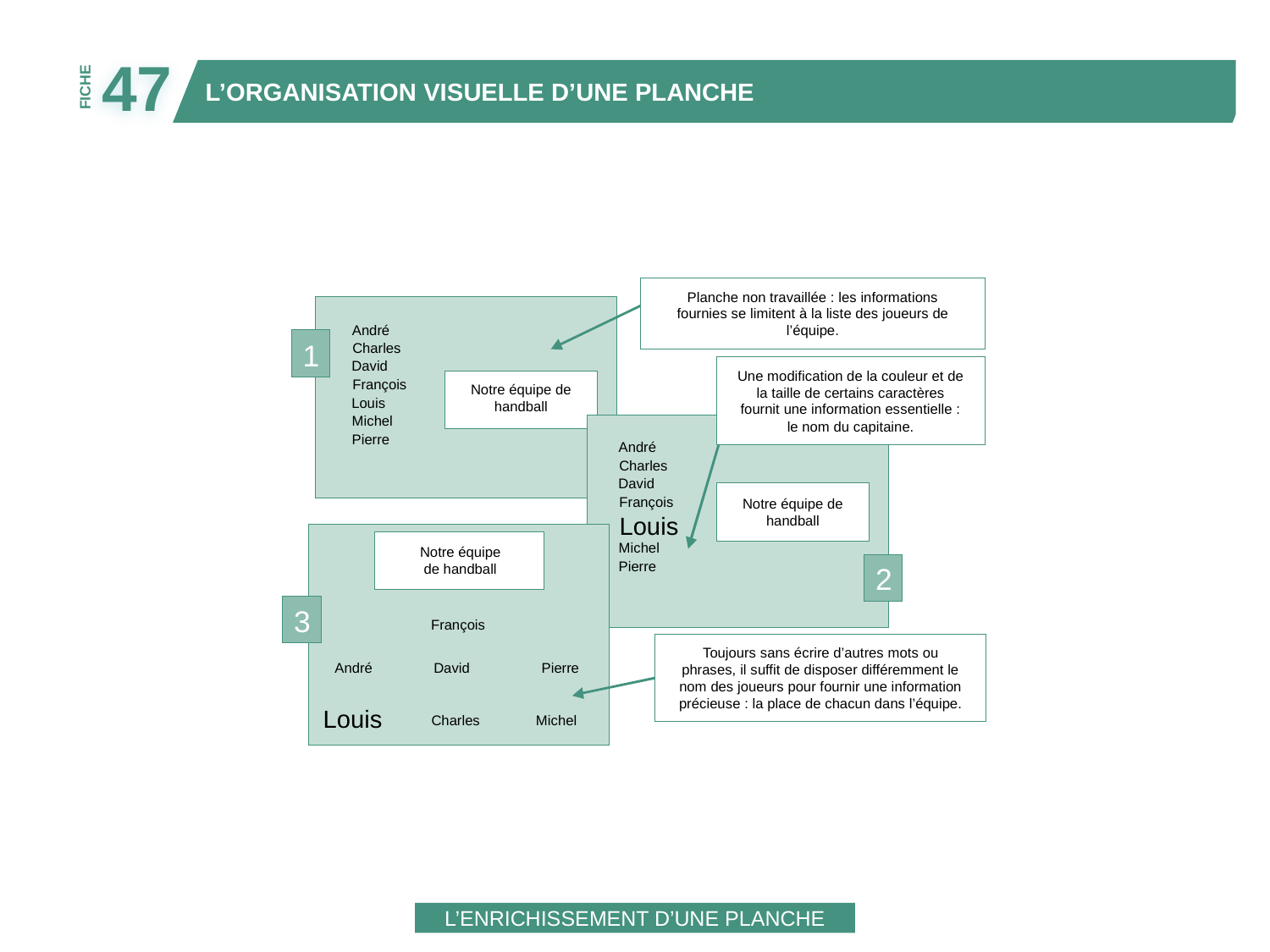

47

L’ORGANISATION VISUELLE D’UNE PLANCHE
FICHE

Planche non travaillée : les informations
fournies se limitent à la liste des joueurs de
l’équipe.

André

1
Charles

David
Une modification de la couleur et de
la taille de certains caractères
fournit une information essentielle :
le nom du capitaine.

François

Notre équipe de
handball
Louis
Michel

Pierre
André
Charles
David

François
Notre équipe de
handball
Louis

Michel
Notre équipe
de handball

Pierre
2

3
François

Toujours sans écrire d’autres mots ou
phrases, il suffit de disposer différemment le
nom des joueurs pour fournir une information
précieuse : la place de chacun dans l’équipe.
André
David
Pierre

Louis
Charles
Michel
L’ENRICHISSEMENT D’UNE PLANCHE